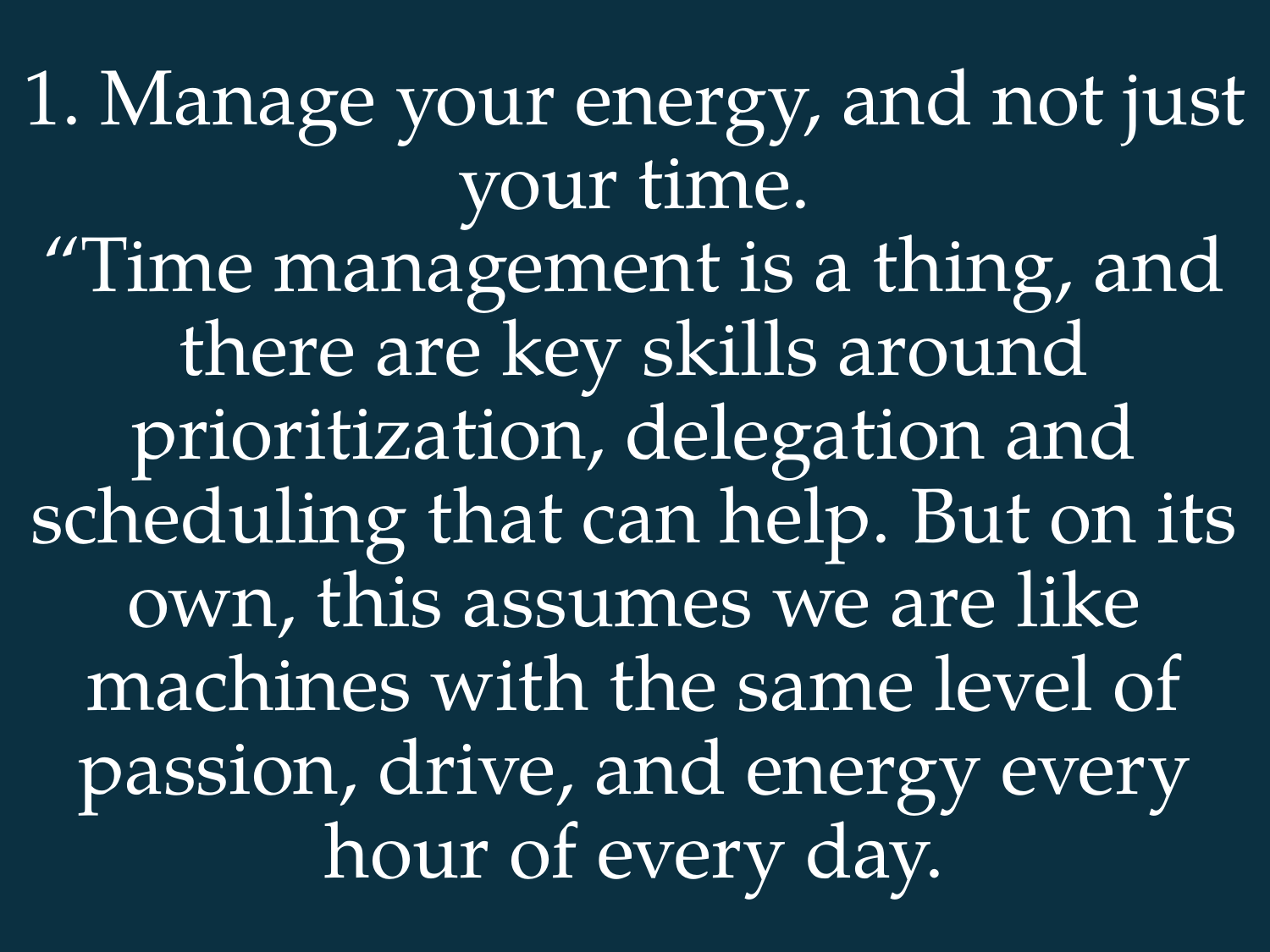

# 1. Manage your energy, and not just your time. “Time management is a thing, and there are key skills around prioritization, delegation and scheduling that can help. But on its own, this assumes we are like machines with the same level of passion, drive, and energy every hour of every day.